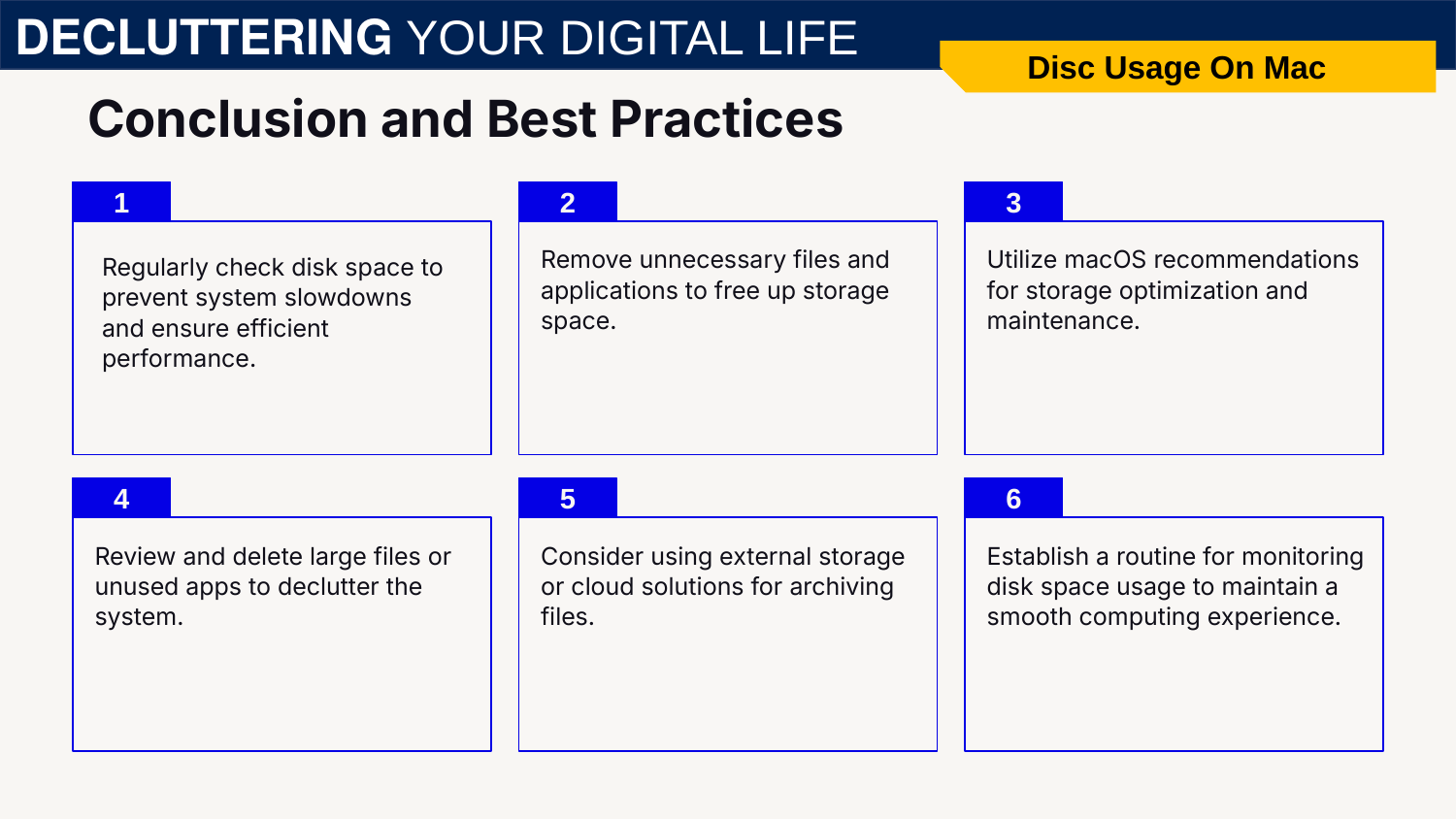

DECLUTTERING YOUR DIGITAL LIFE
Disc Usage On Mac

# Conclusion and Best Practices
Regularly check disk space to prevent system slowdowns and ensure efficient performance.
Remove unnecessary files and applications to free up storage space.
Utilize macOS recommendations for storage optimization and maintenance.
Review and delete large files or unused apps to declutter the system.
Consider using external storage or cloud solutions for archiving files.
Establish a routine for monitoring disk space usage to maintain a smooth computing experience.